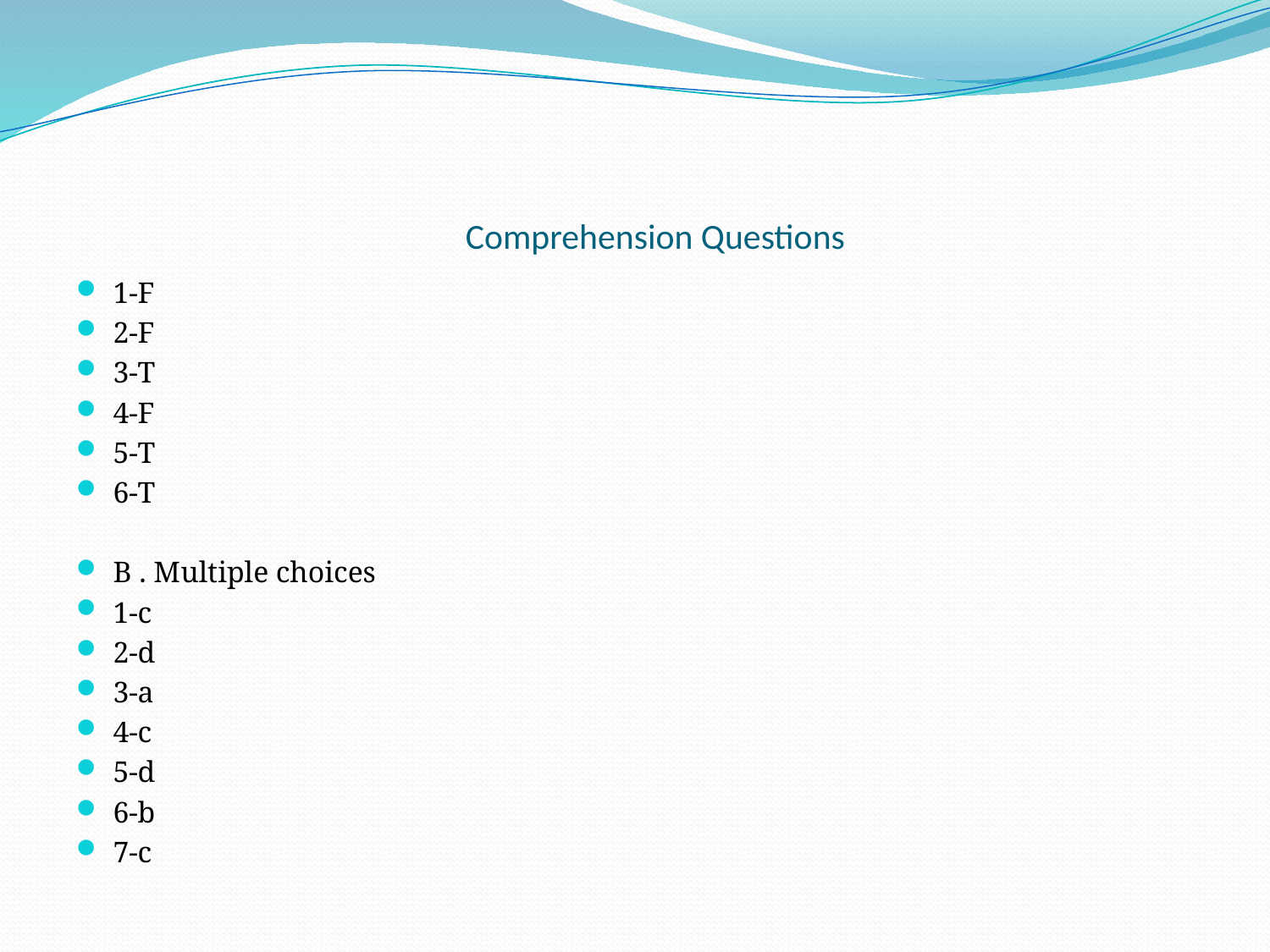

# Comprehension Questions
1-F
2-F
3-T
4-F
5-T
6-T

B . Multiple choices
1-c
2-d
3-a
4-c
5-d
6-b
7-c